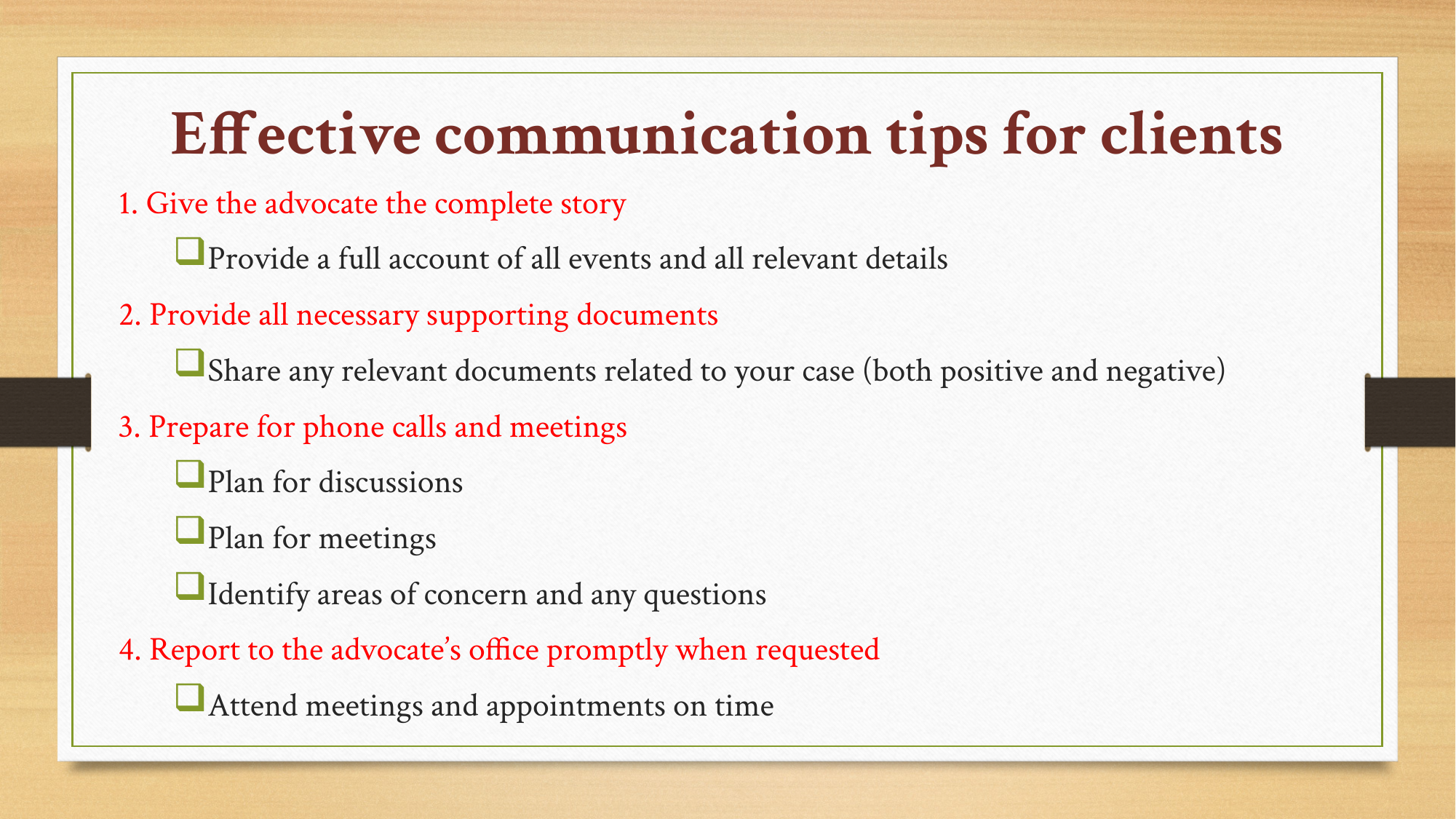

Effective communication tips for clients
1. Give the advocate the complete story
Provide a full account of all events and all relevant details
2. Provide all necessary supporting documents
Share any relevant documents related to your case (both positive and negative)
3. Prepare for phone calls and meetings
Plan for discussions
Plan for meetings
Identify areas of concern and any questions
4. Report to the advocate’s office promptly when requested
Attend meetings and appointments on time